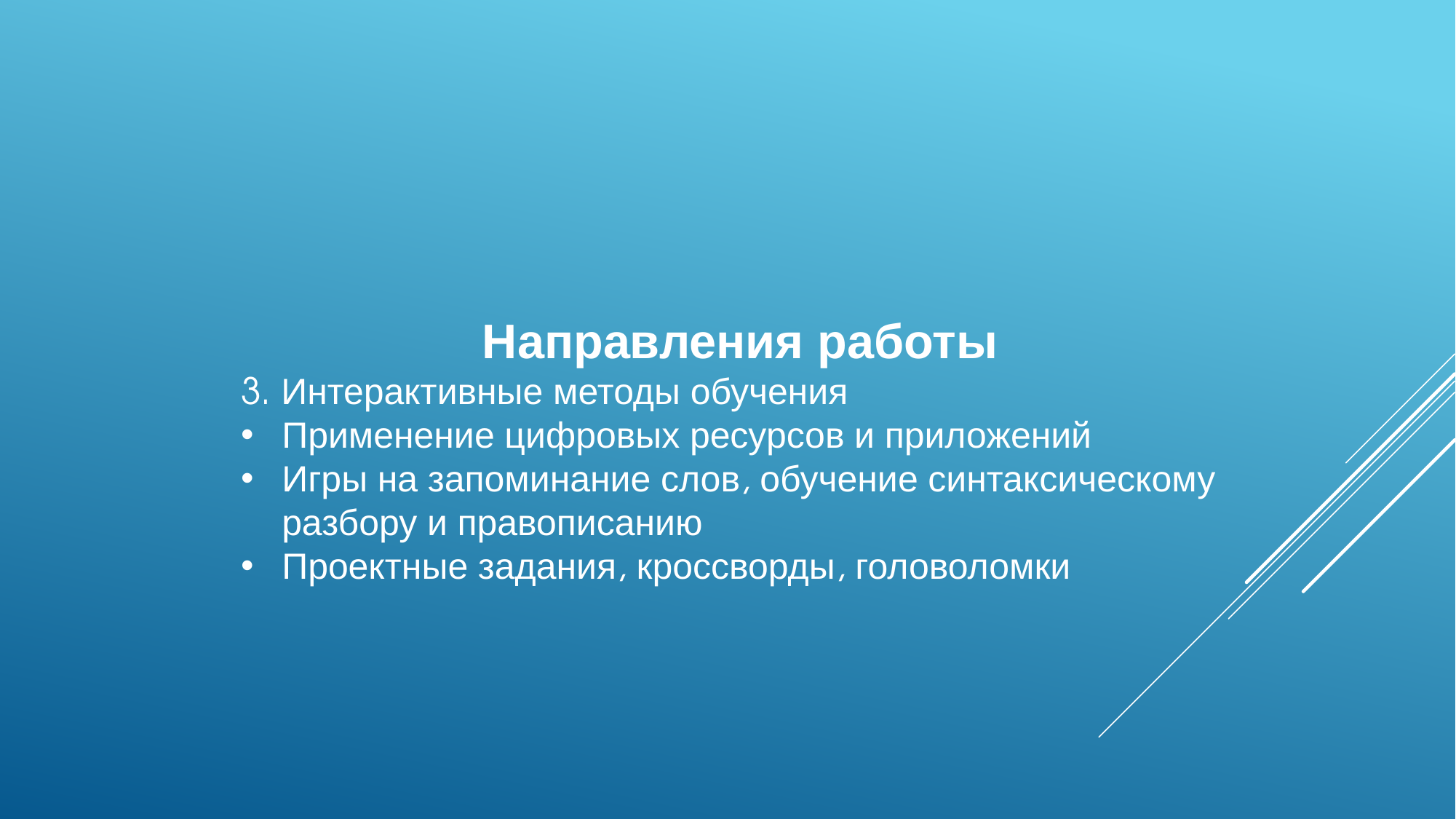

Направления работы
3. Интерактивные методы обучения
Применение цифровых ресурсов и приложений
Игры на запоминание слов, обучение синтаксическому разбору и правописанию
Проектные задания, кроссворды, головоломки